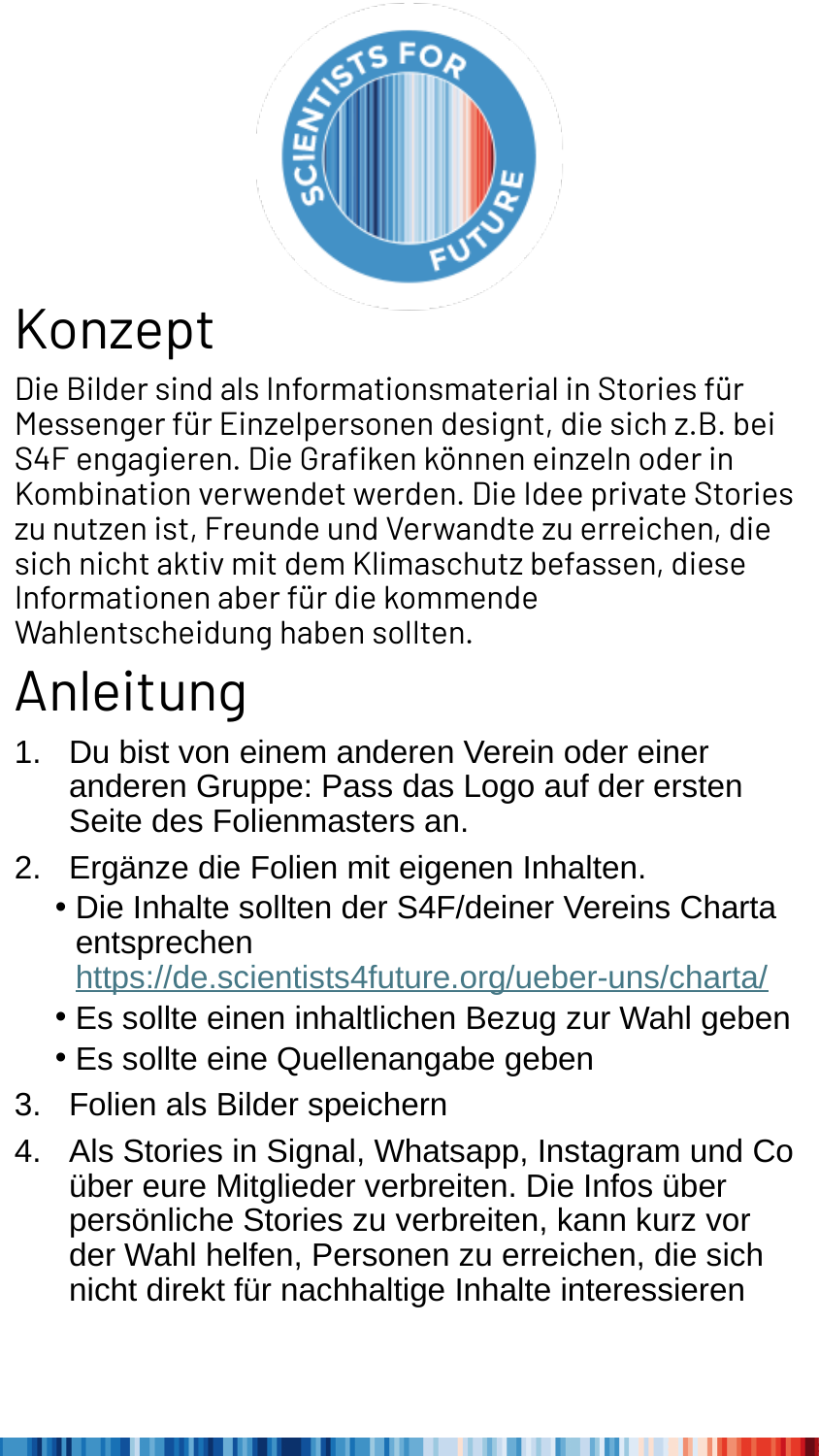

Konzept
Die Bilder sind als Informationsmaterial in Stories für Messenger für Einzelpersonen designt, die sich z.B. bei S4F engagieren. Die Grafiken können einzeln oder in Kombination verwendet werden. Die Idee private Stories zu nutzen ist, Freunde und Verwandte zu erreichen, die sich nicht aktiv mit dem Klimaschutz befassen, diese Informationen aber für die kommende Wahlentscheidung haben sollten.
Anleitung
Du bist von einem anderen Verein oder einer anderen Gruppe: Pass das Logo auf der ersten Seite des Folienmasters an.
Ergänze die Folien mit eigenen Inhalten.
Die Inhalte sollten der S4F/deiner Vereins Charta entsprechen
https://de.scientists4future.org/ueber-uns/charta/
Es sollte einen inhaltlichen Bezug zur Wahl geben
Es sollte eine Quellenangabe geben
Folien als Bilder speichern
Als Stories in Signal, Whatsapp, Instagram und Co über eure Mitglieder verbreiten. Die Infos über persönliche Stories zu verbreiten, kann kurz vor der Wahl helfen, Personen zu erreichen, die sich nicht direkt für nachhaltige Inhalte interessieren